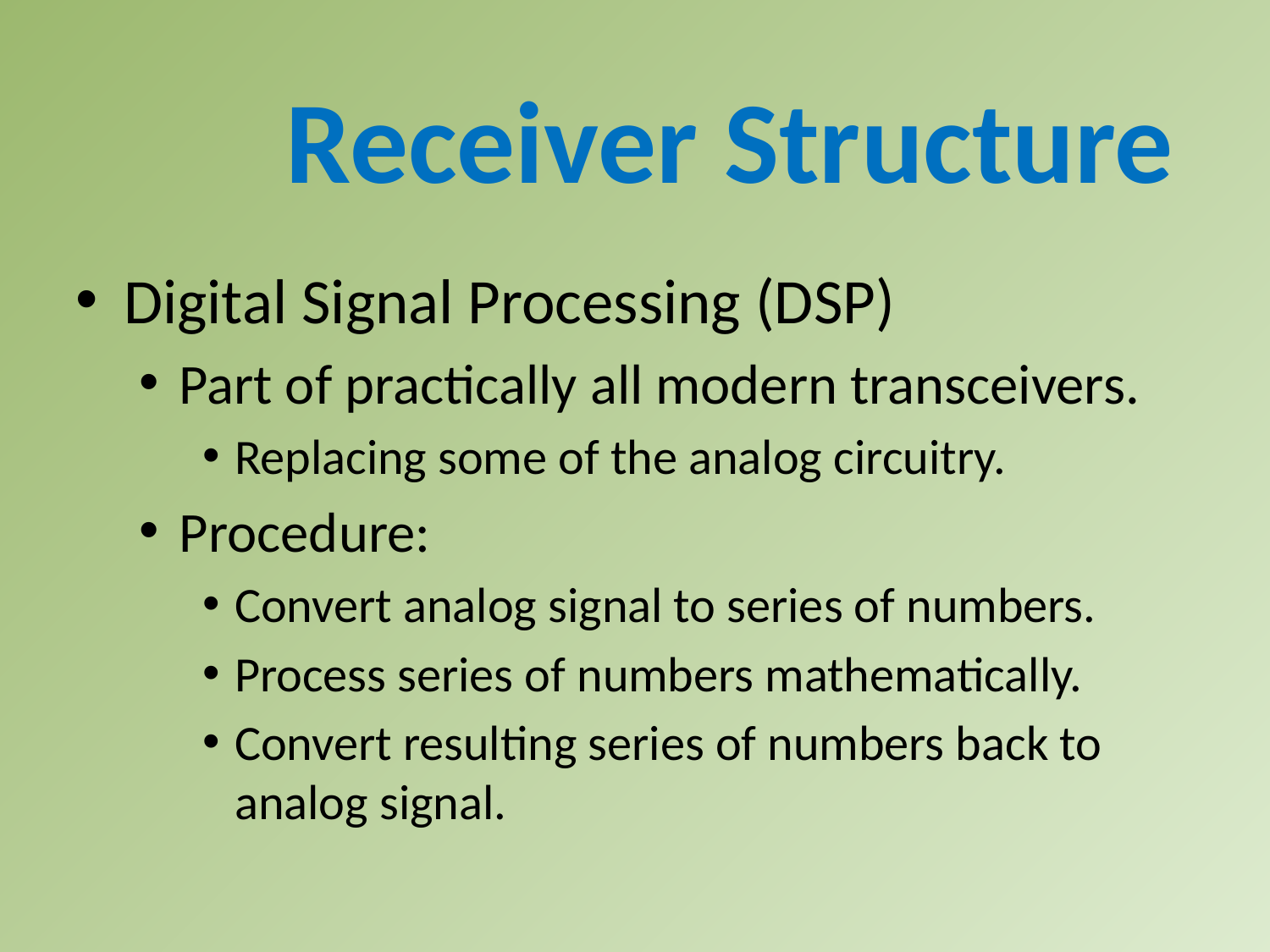

Receiver Structure
Digital Signal Processing (DSP)
Part of practically all modern transceivers.
Replacing some of the analog circuitry.
Procedure:
Convert analog signal to series of numbers.
Process series of numbers mathematically.
Convert resulting series of numbers back to analog signal.